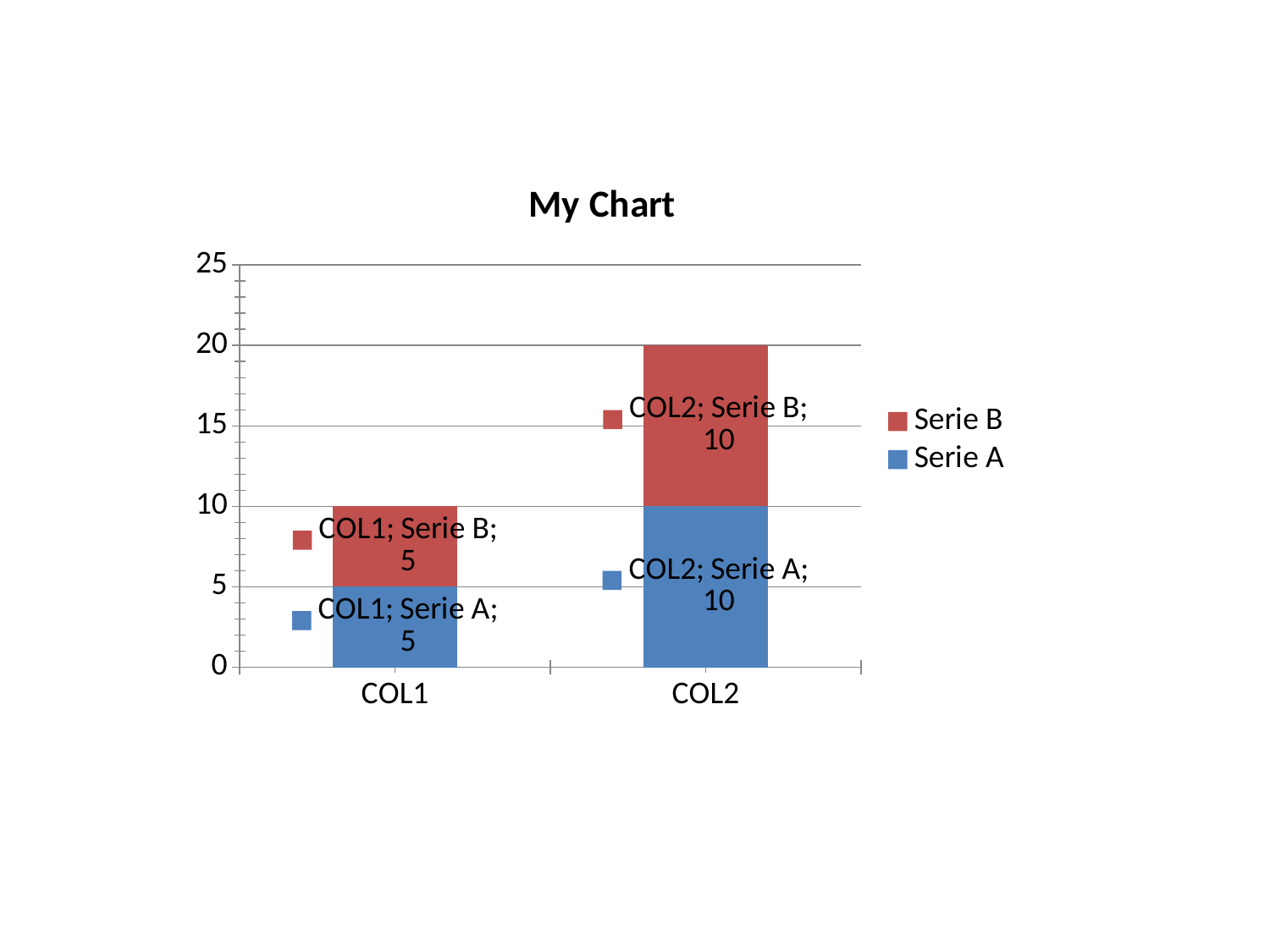

### Chart: My Chart

| Category | Serie A | Serie B |
|---|---|---|
| COL1 | 5.0 | 5.0 |
| COL2 | 10.0 | 10.0 |